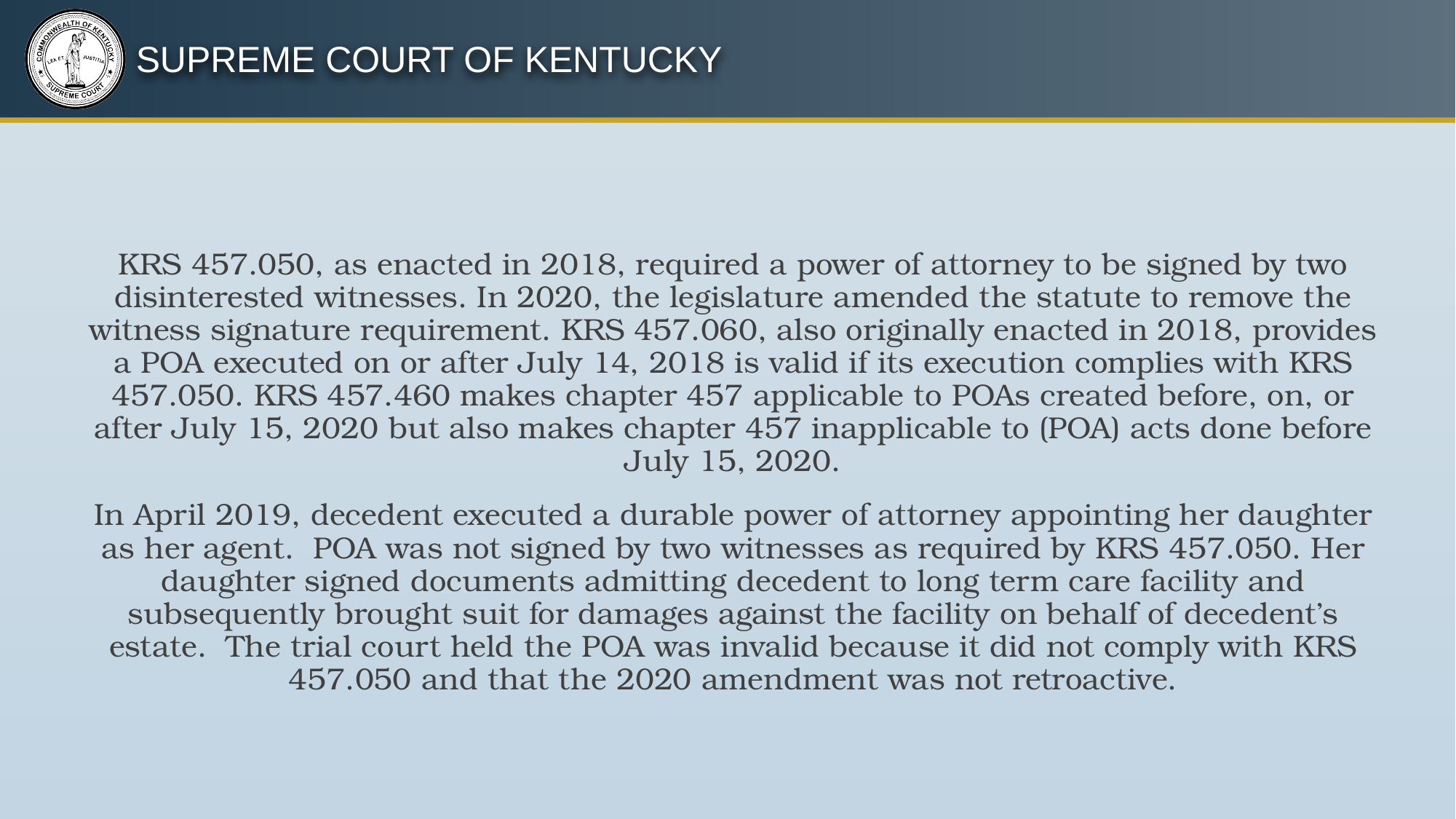

KRS 457.050, as enacted in 2018, required a power of attorney to be signed by two disinterested witnesses. In 2020, the legislature amended the statute to remove the witness signature requirement. KRS 457.060, also originally enacted in 2018, provides a POA executed on or after July 14, 2018 is valid if its execution complies with KRS 457.050. KRS 457.460 makes chapter 457 applicable to POAs created before, on, or after July 15, 2020 but also makes chapter 457 inapplicable to (POA) acts done before July 15, 2020.
In April 2019, decedent executed a durable power of attorney appointing her daughter as her agent.  POA was not signed by two witnesses as required by KRS 457.050. Her daughter signed documents admitting decedent to long term care facility and subsequently brought suit for damages against the facility on behalf of decedent’s estate.  The trial court held the POA was invalid because it did not comply with KRS 457.050 and that the 2020 amendment was not retroactive.